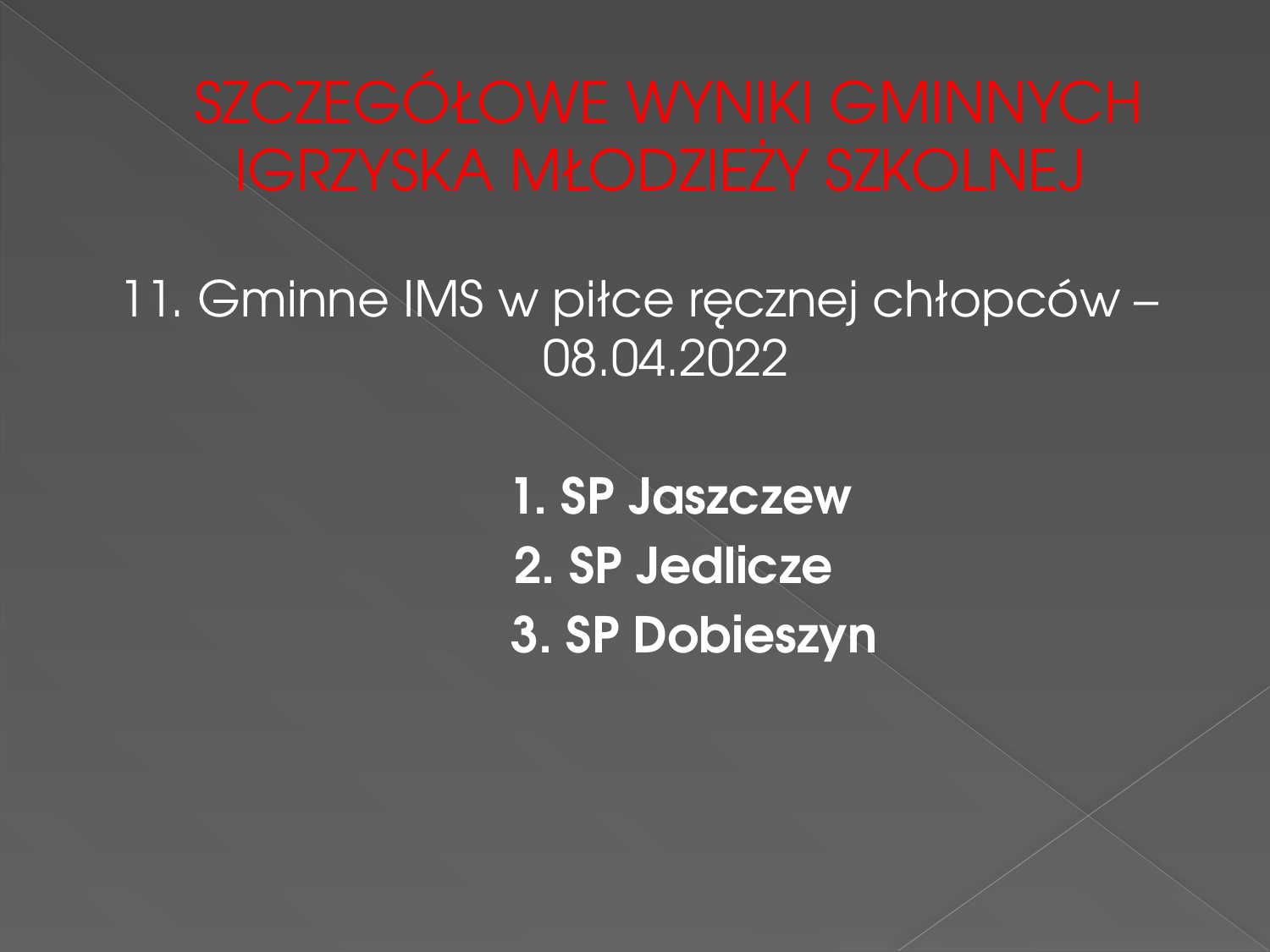

# SZCZEGÓŁOWE WYNIKI GMINNYCH IGRZYSKA MŁODZIEŻY SZKOLNEJ
11. Gminne IMS w piłce ręcznej chłopców – 08.04.2022

      1. SP Jaszczew
     2. SP Jedlicze
        3. SP Dobieszyn